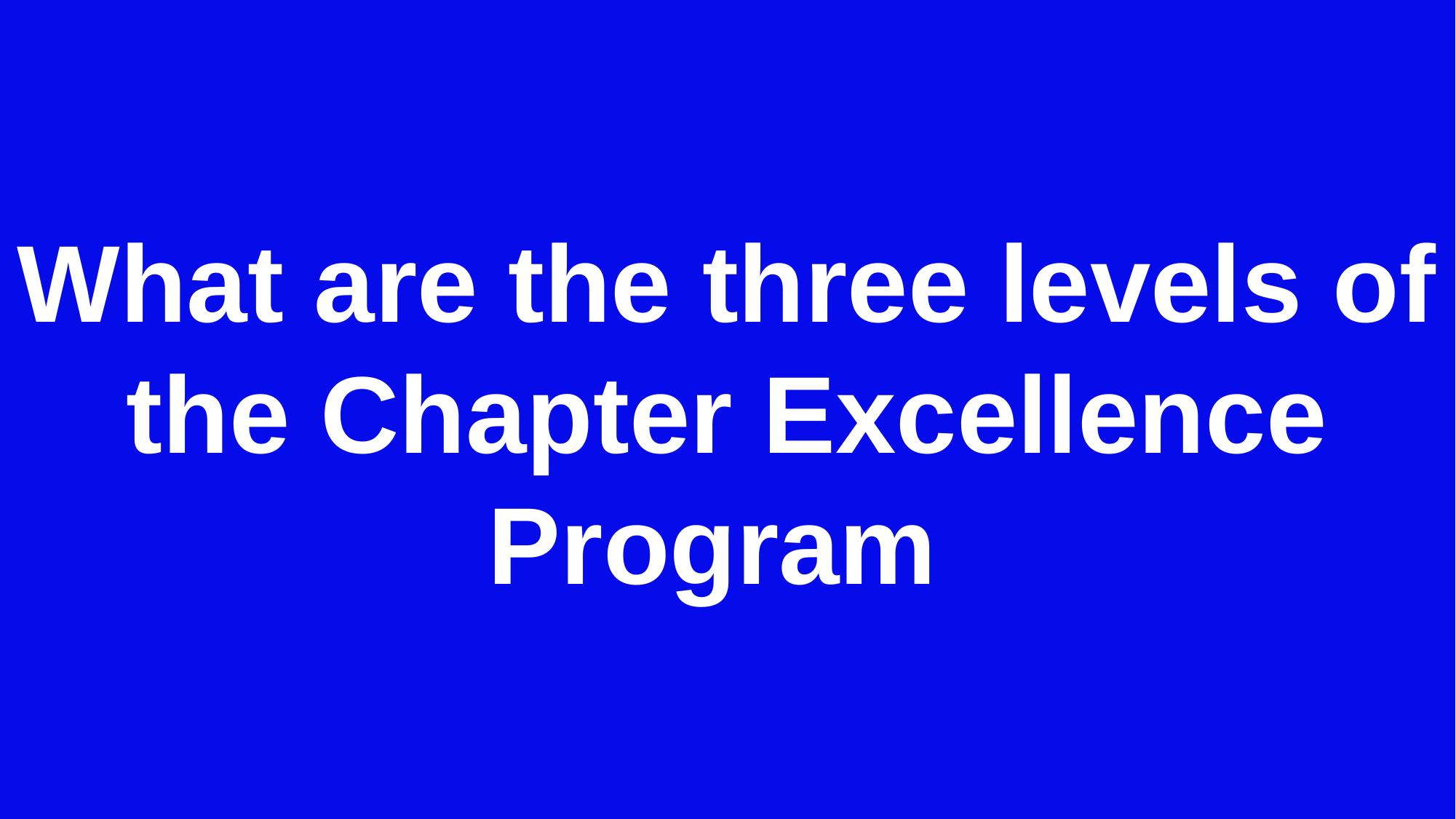

What are the three levels of the Chapter Excellence Program